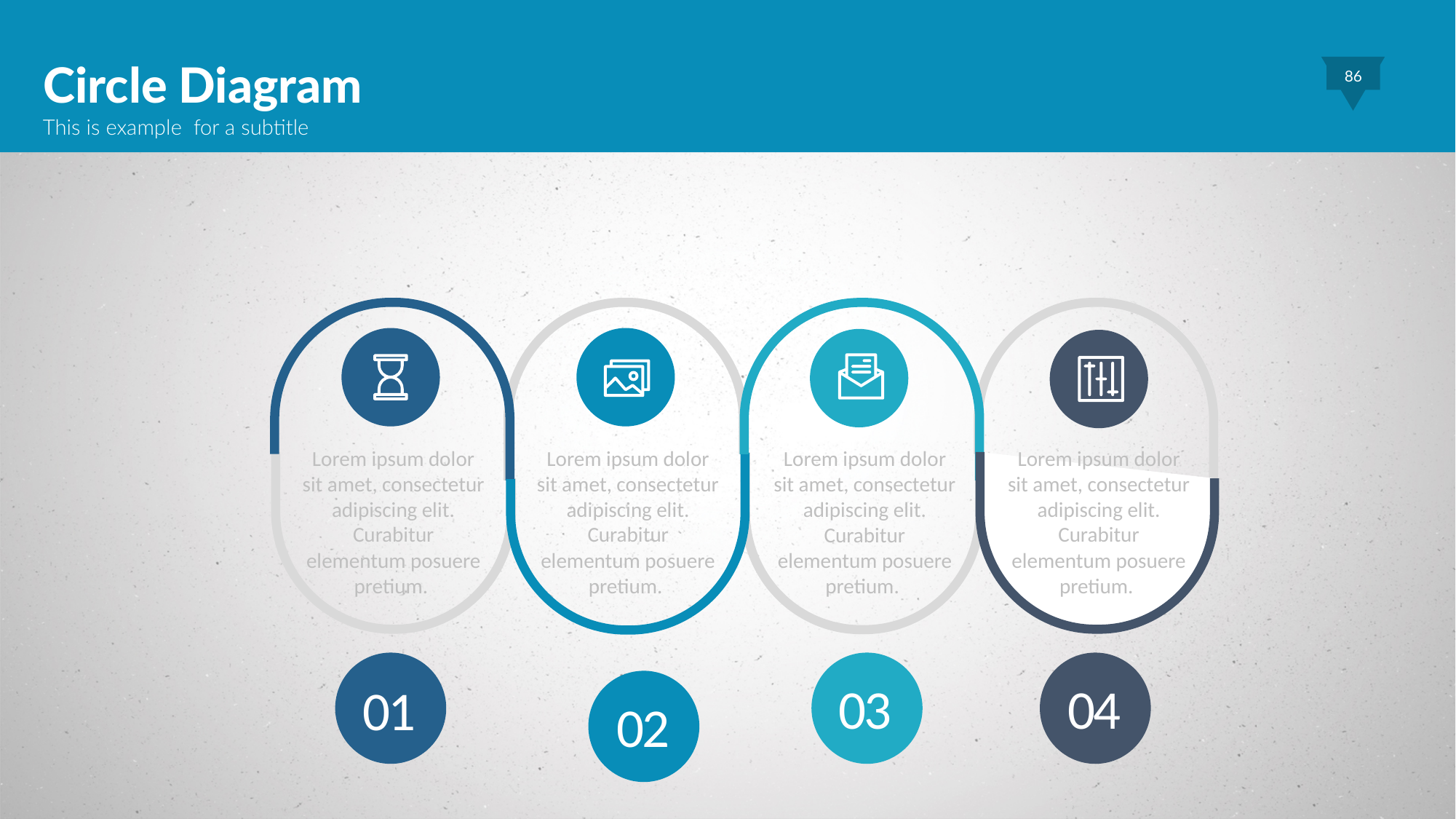

Circle Diagram
This is example  for a subtitle

86

Lorem ipsum dolor sit amet, consectetur adipiscing elit. Curabitur elementum posuere pretium.
Lorem ipsum dolor sit amet, consectetur adipiscing elit. Curabitur elementum posuere pretium.
Lorem ipsum dolor sit amet, consectetur adipiscing elit. Curabitur elementum posuere pretium.
Lorem ipsum dolor sit amet, consectetur adipiscing elit. Curabitur elementum posuere pretium.

01

03

04

02